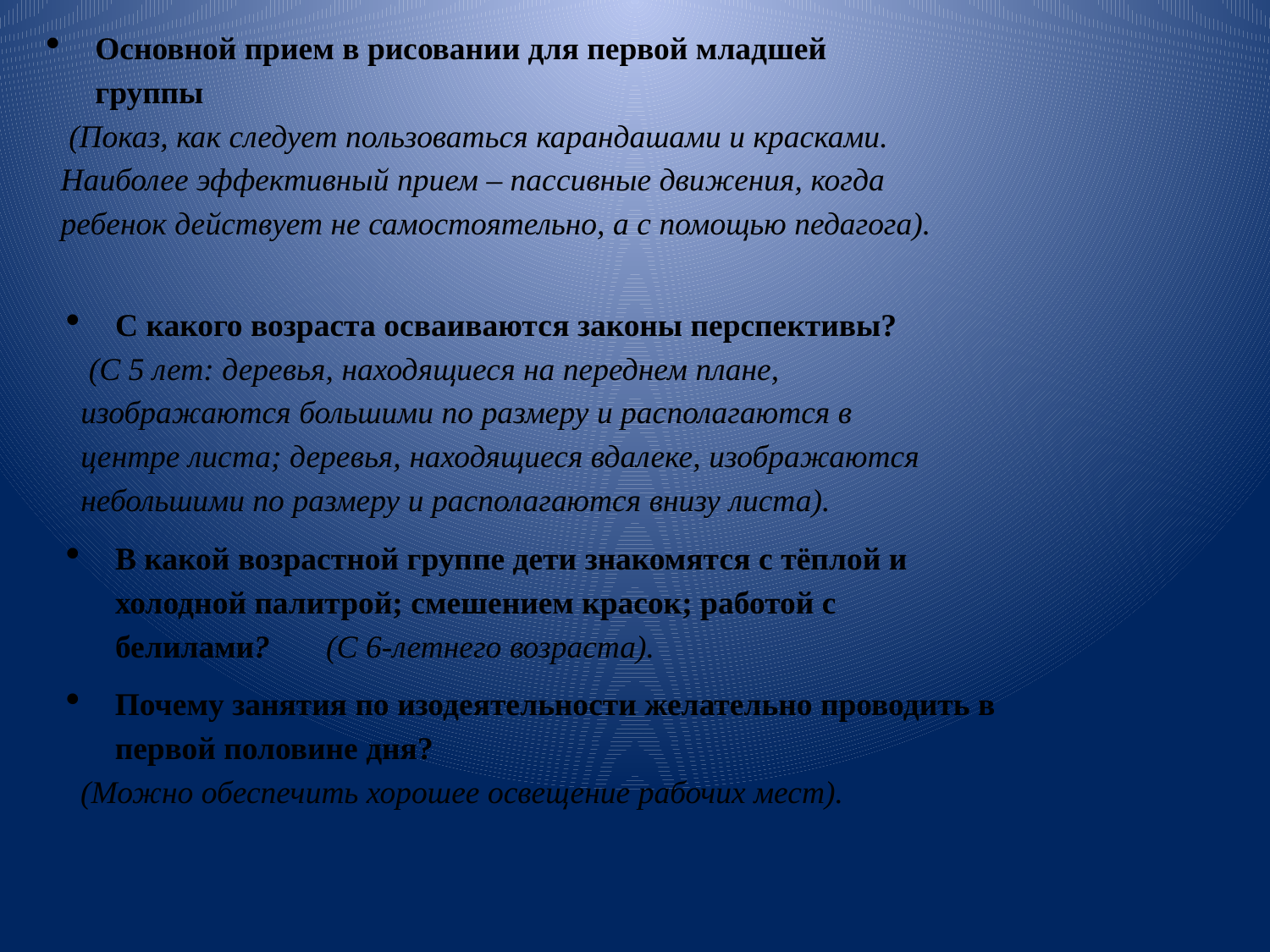

Основной прием в рисовании для первой младшей группы
 (Показ, как следует пользоваться карандашами и красками. Наиболее эффективный прием – пассивные движения, когда ребенок действует не самостоятельно, а с помощью педагога).
С какого возраста осваиваются законы перспективы?
 (С 5 лет: деревья, находящиеся на переднем плане, изображаются большими по размеру и располагаются в центре листа; деревья, находящиеся вдалеке, изображаются небольшими по размеру и располагаются внизу листа).
В какой возрастной группе дети знакомятся с тёплой и холодной палитрой; смешением красок; работой с белилами?       (С 6-летнего возраста).
Почему занятия по изодеятельности желательно проводить в первой половине дня?
(Можно обеспечить хорошее освещение рабочих мест).